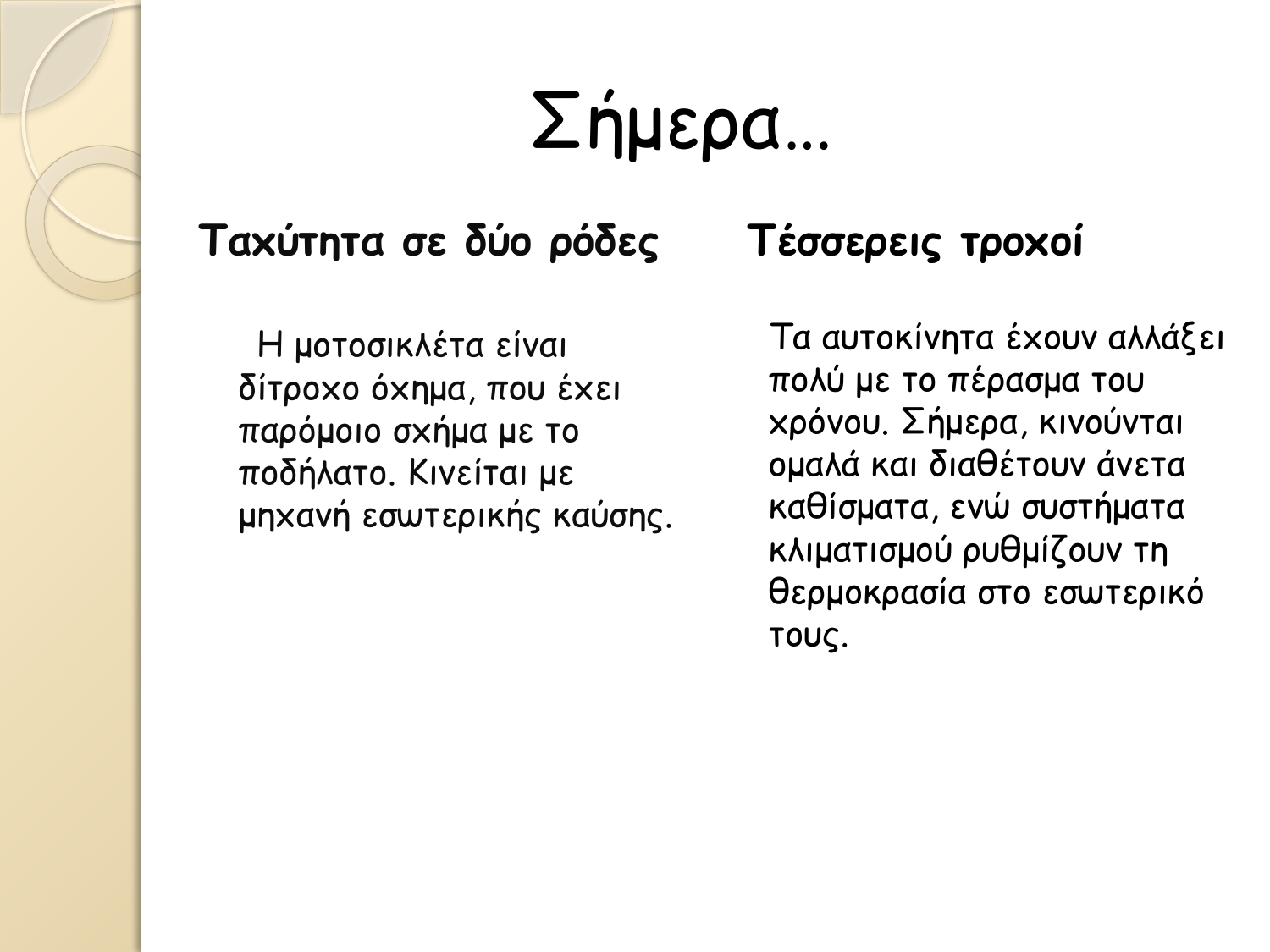

# Σήμερα…
Ταχύτητα σε δύο ρόδες
 Η μοτοσικλέτα είναι δίτροχο όχημα, που έχει παρόμοιο σχήμα με το ποδήλατο. Κινείται με μηχανή εσωτερικής καύσης.

 Τέσσερεις τροχοί
Τα αυτοκίνητα έχουν αλλάξει πολύ με το πέρασμα του χρόνου. Σήμερα, κινούνται ομαλά και διαθέτουν άνετα καθίσματα, ενώ συστήματα κλιματισμού ρυθμίζουν τη θερμοκρασία στο εσωτερικό τους.